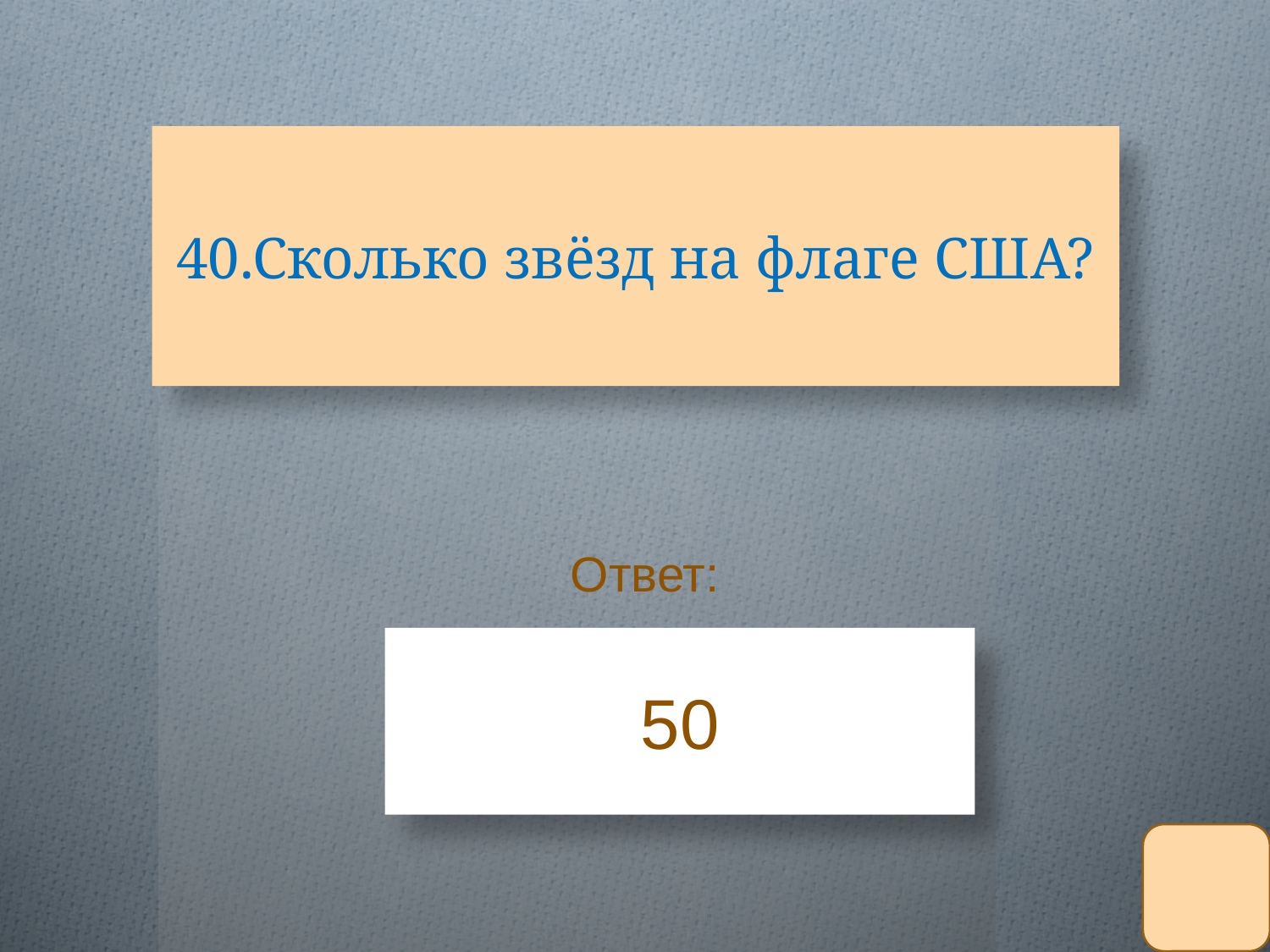

# 40.Сколько звёзд на флаге США?
Ответ:
50